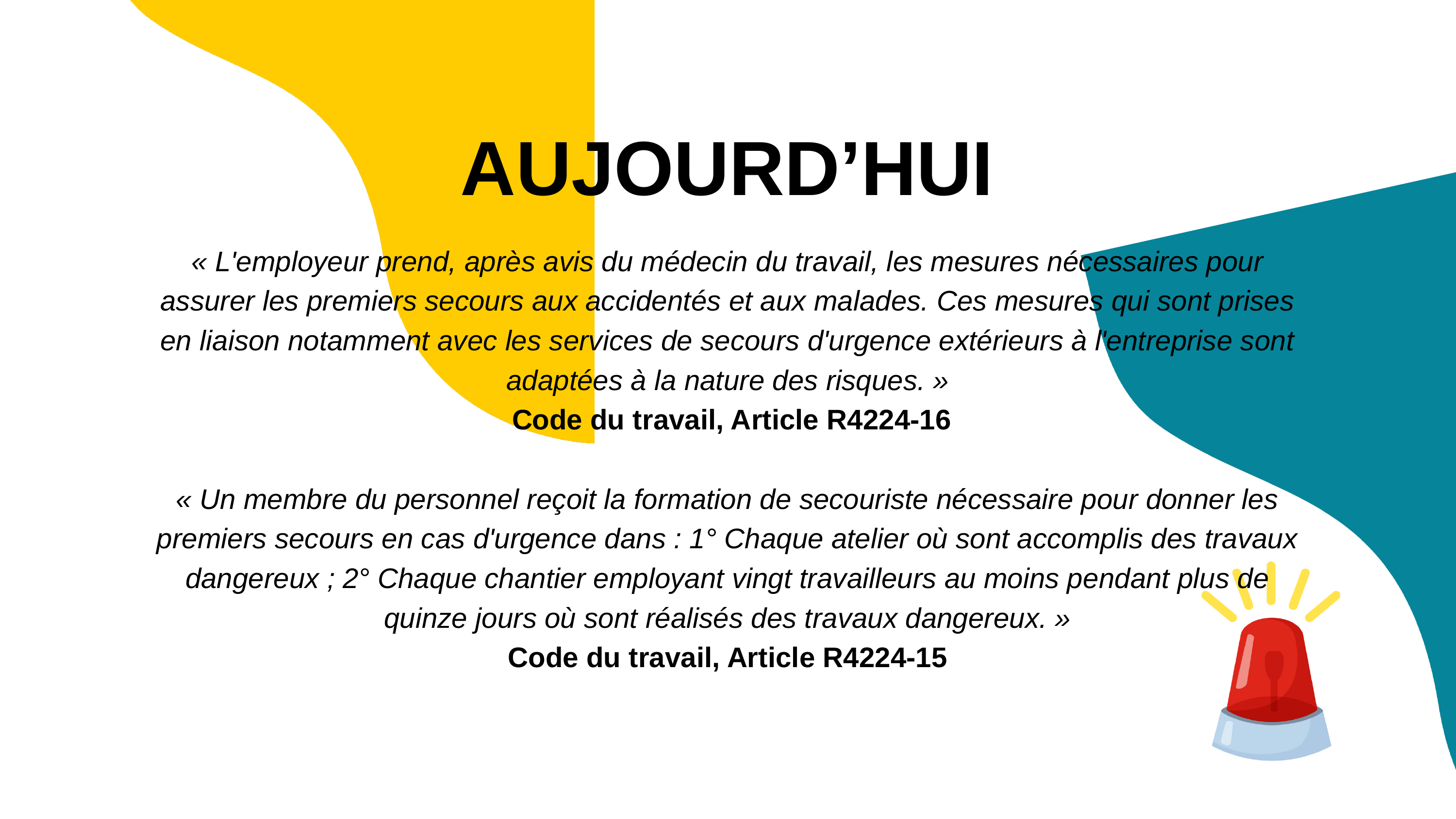

AUJOURD’HUI

« L'employeur prend, après avis du médecin du travail, les mesures nécessaires pour assurer les premiers secours aux accidentés et aux malades. Ces mesures qui sont prises en liaison notamment avec les services de secours d'urgence extérieurs à l'entreprise sont adaptées à la nature des risques. »
 Code du travail, Article R4224-16

« Un membre du personnel reçoit la formation de secouriste nécessaire pour donner les premiers secours en cas d'urgence dans : 1° Chaque atelier où sont accomplis des travaux dangereux ; 2° Chaque chantier employant vingt travailleurs au moins pendant plus de quinze jours où sont réalisés des travaux dangereux. »
Code du travail, Article R4224-15